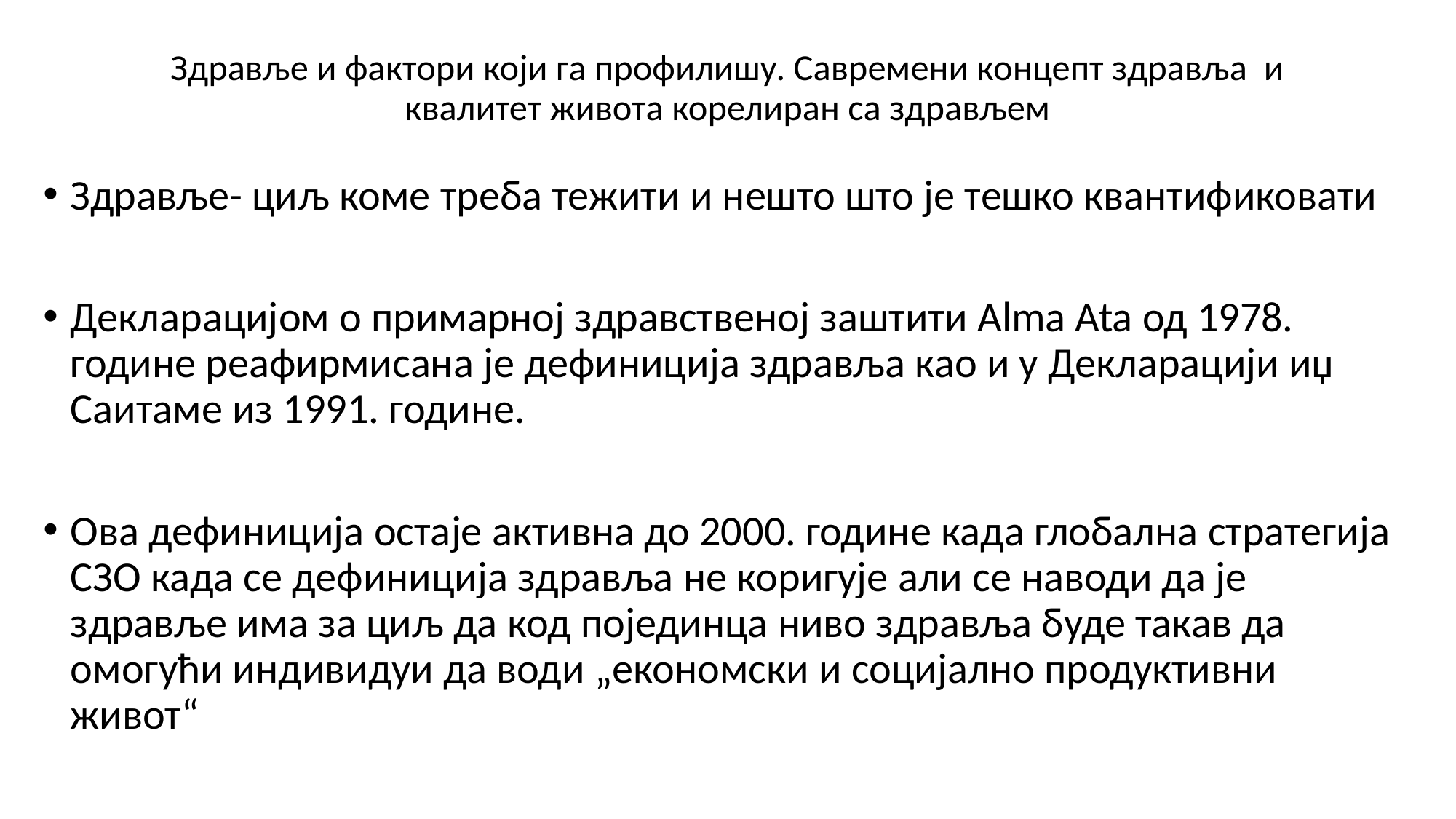

# Здравље и фактори који га профилишу. Савремени концепт здравља  и квалитет живота корелиран са здрављем
Здравље- циљ коме треба тежити и нешто што је тешко квантификовати

Декларацијом о примарној здравственој заштити Alma Ata од 1978. године реафирмисана је дефиниција здравља као и у Декларацији иџ Саитаме из 1991. године.

Ова дефиниција остаје активна до 2000. године када глобална стратегија СЗО када се дефиниција здравља не коригује али се наводи да је здравље има за циљ да код појединца ниво здравља буде такав да омогући индивидуи да води „економски и социјално продуктивни живот“